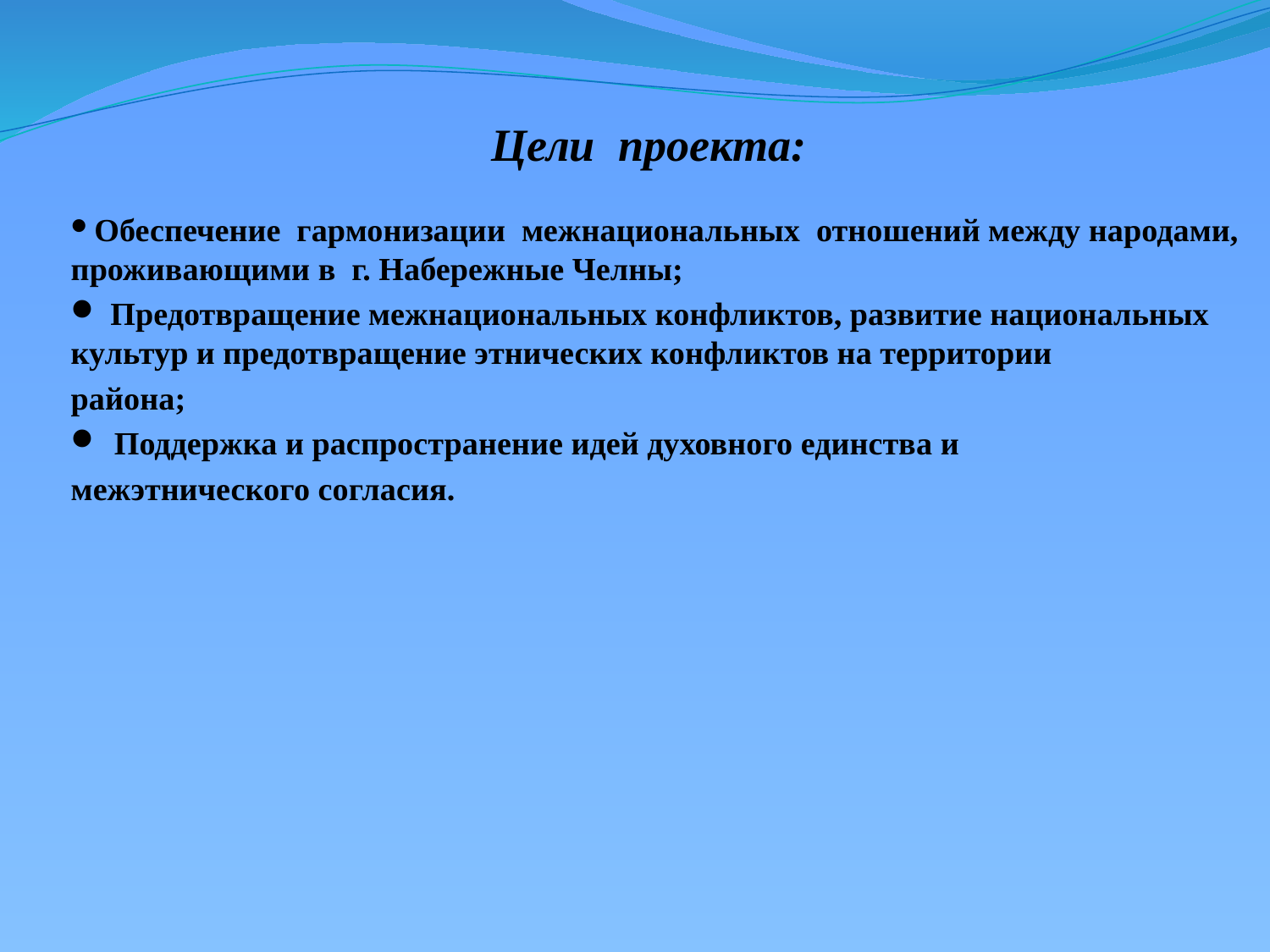

#
Цели  проекта:

  Обеспечение  гармонизации  межнациональных  отношений между народами, проживающими в  г. Набережные Челны;
   Предотвращение межнациональных конфликтов, развитие национальных культур и предотвращение этнических конфликтов на территории
района;
 Поддержка и распространение идей духовного единства и
межэтнического согласия.